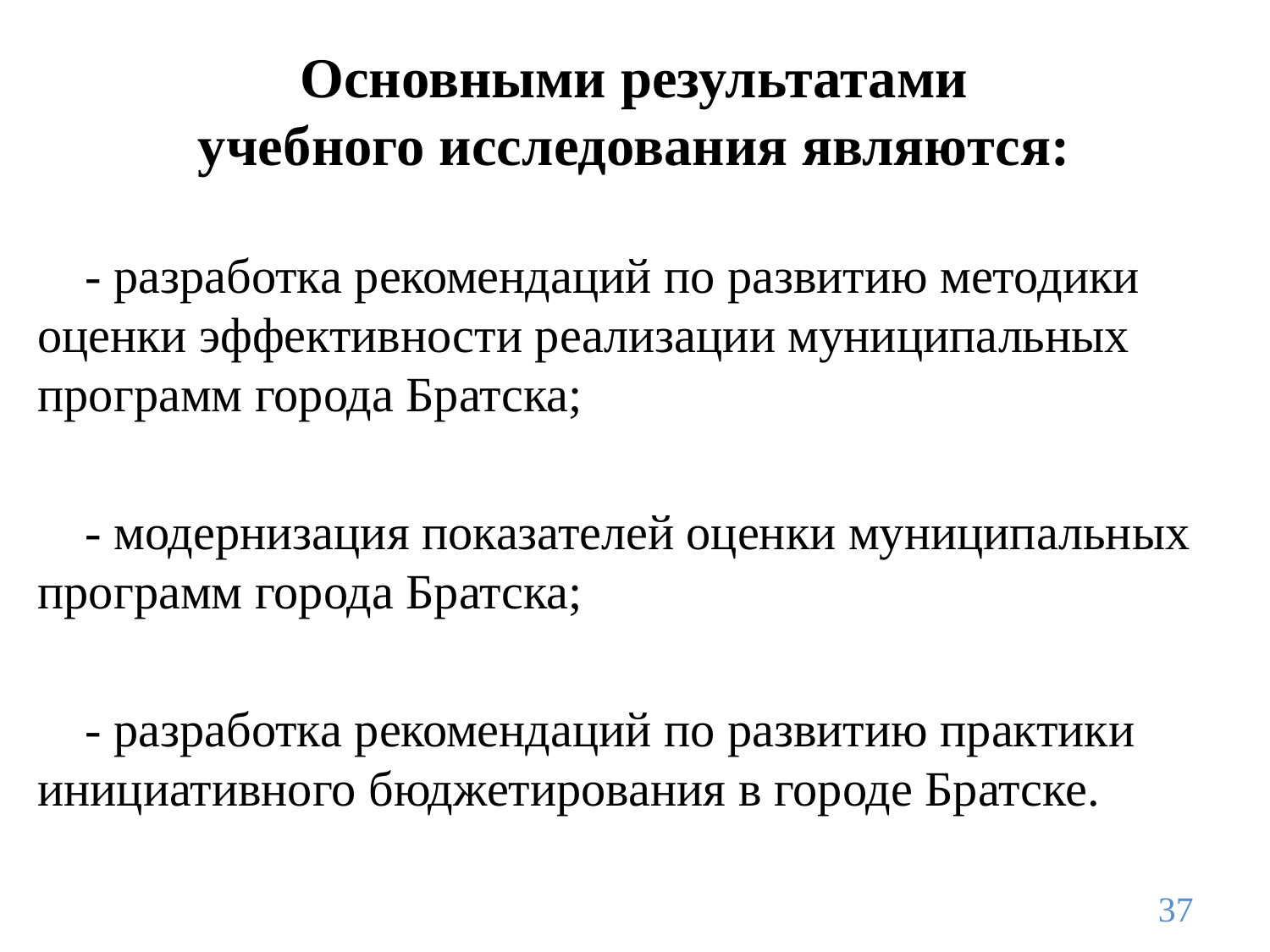

Основными результатами учебного исследования являются:

- разработка рекомендаций по развитию методики оценки эффективности реализации муниципальных программ города Братска;

- модернизация показателей оценки муниципальных программ города Братска;

- разработка рекомендаций по развитию практики инициативного бюджетирования в городе Братске.

37